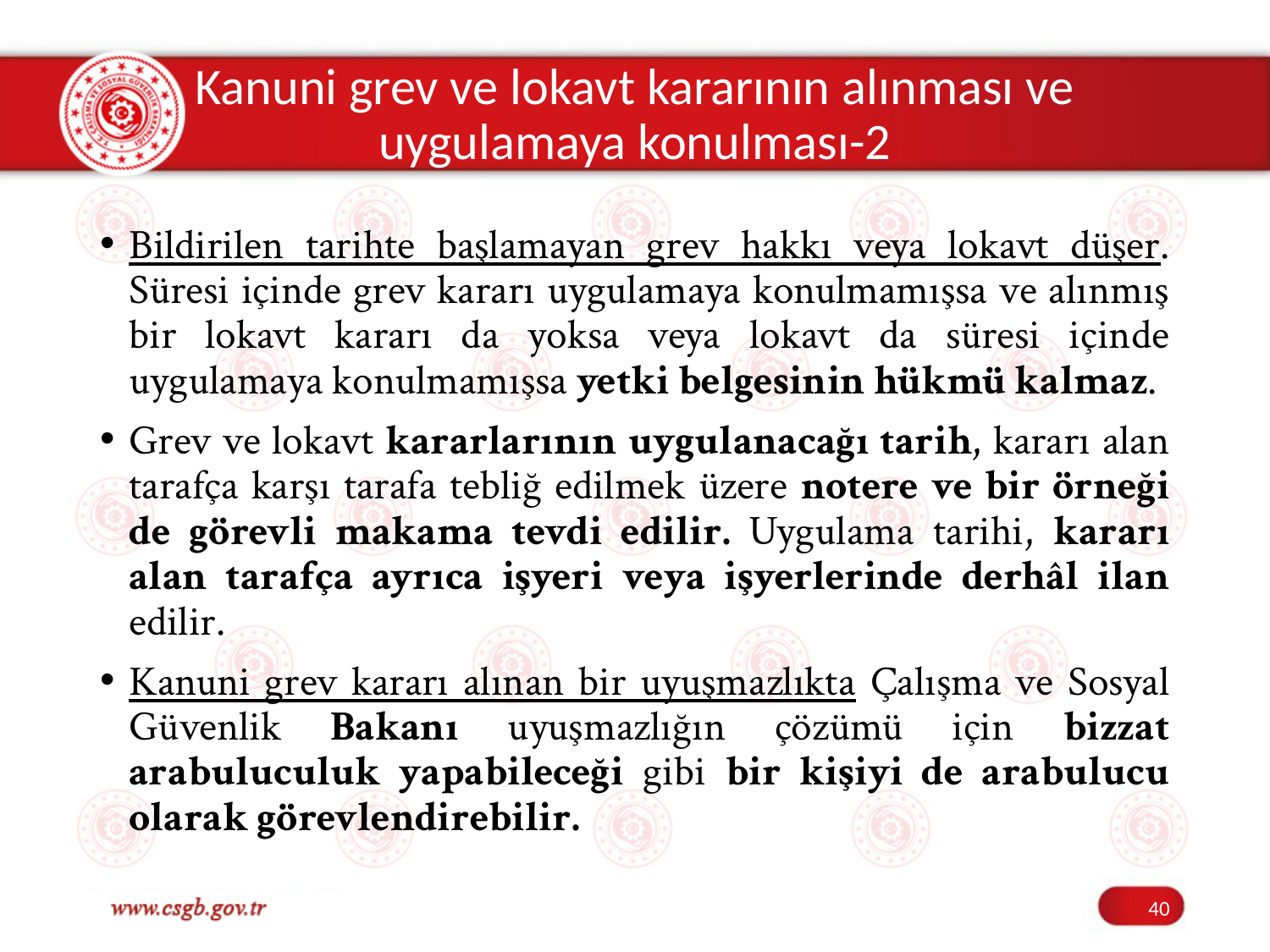

# Kanuni grev ve lokavt kararının alınması ve uygulamaya konulması-2
Bildirilen tarihte başlamayan grev hakkı veya lokavt düşer. Süresi içinde grev kararı uygulamaya konulmamışsa ve alınmış bir lokavt kararı da yoksa veya lokavt da süresi içinde uygulamaya konulmamışsa yetki belgesinin hükmü kalmaz.
Grev ve lokavt kararlarının uygulanacağı tarih, kararı alan tarafça karşı tarafa tebliğ edilmek üzere notere ve bir örneği de görevli makama tevdi edilir. Uygulama tarihi, kararı alan tarafça ayrıca işyeri veya işyerlerinde derhâl ilan edilir.
Kanuni grev kararı alınan bir uyuşmazlıkta Çalışma ve Sosyal Güvenlik Bakanı uyuşmazlığın çözümü için bizzat arabuluculuk yapabileceği gibi bir kişiyi de arabulucu olarak görevlendirebilir.
40